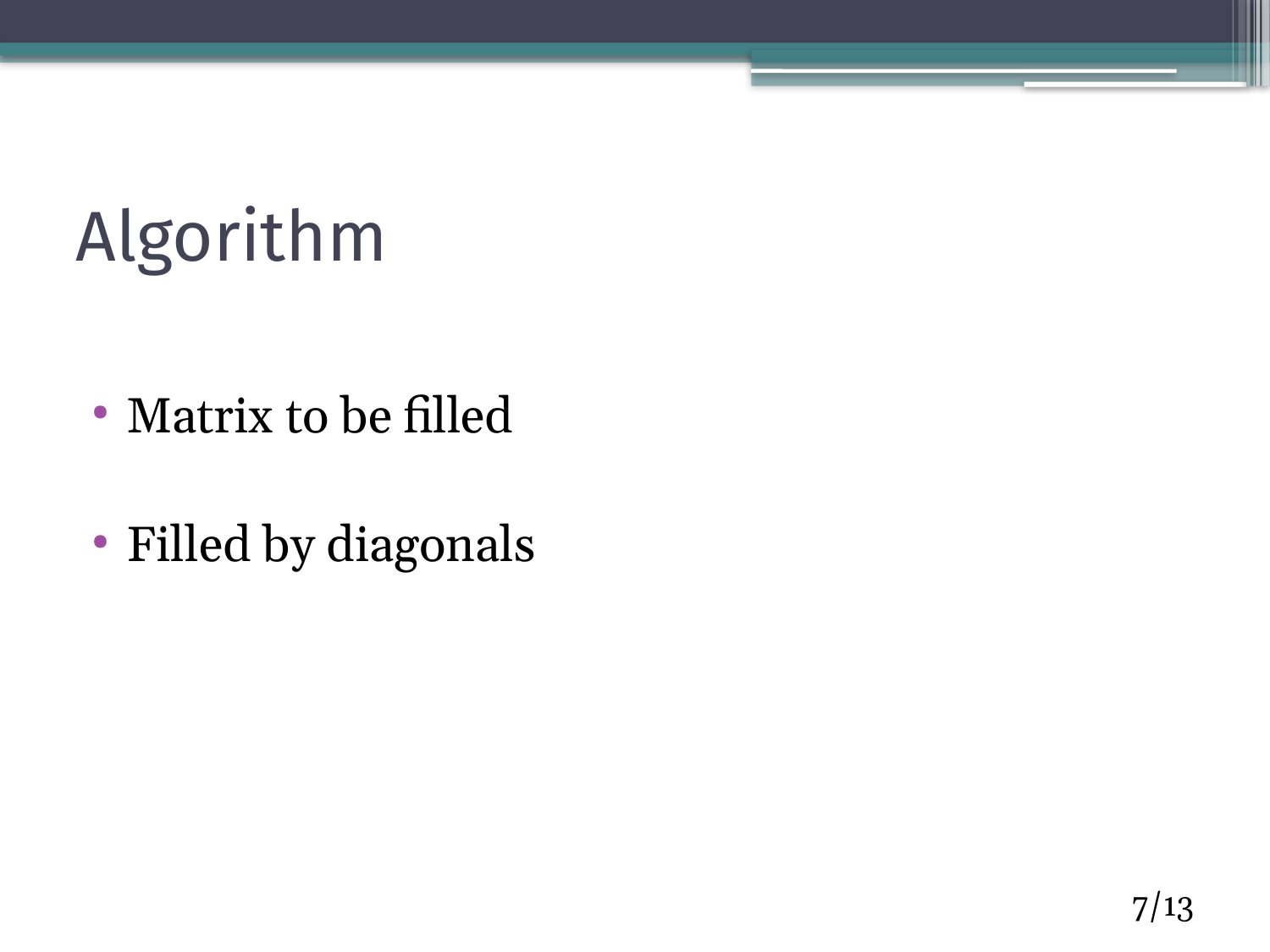

# Algorithm

Matrix to be filled

Filled by diagonals